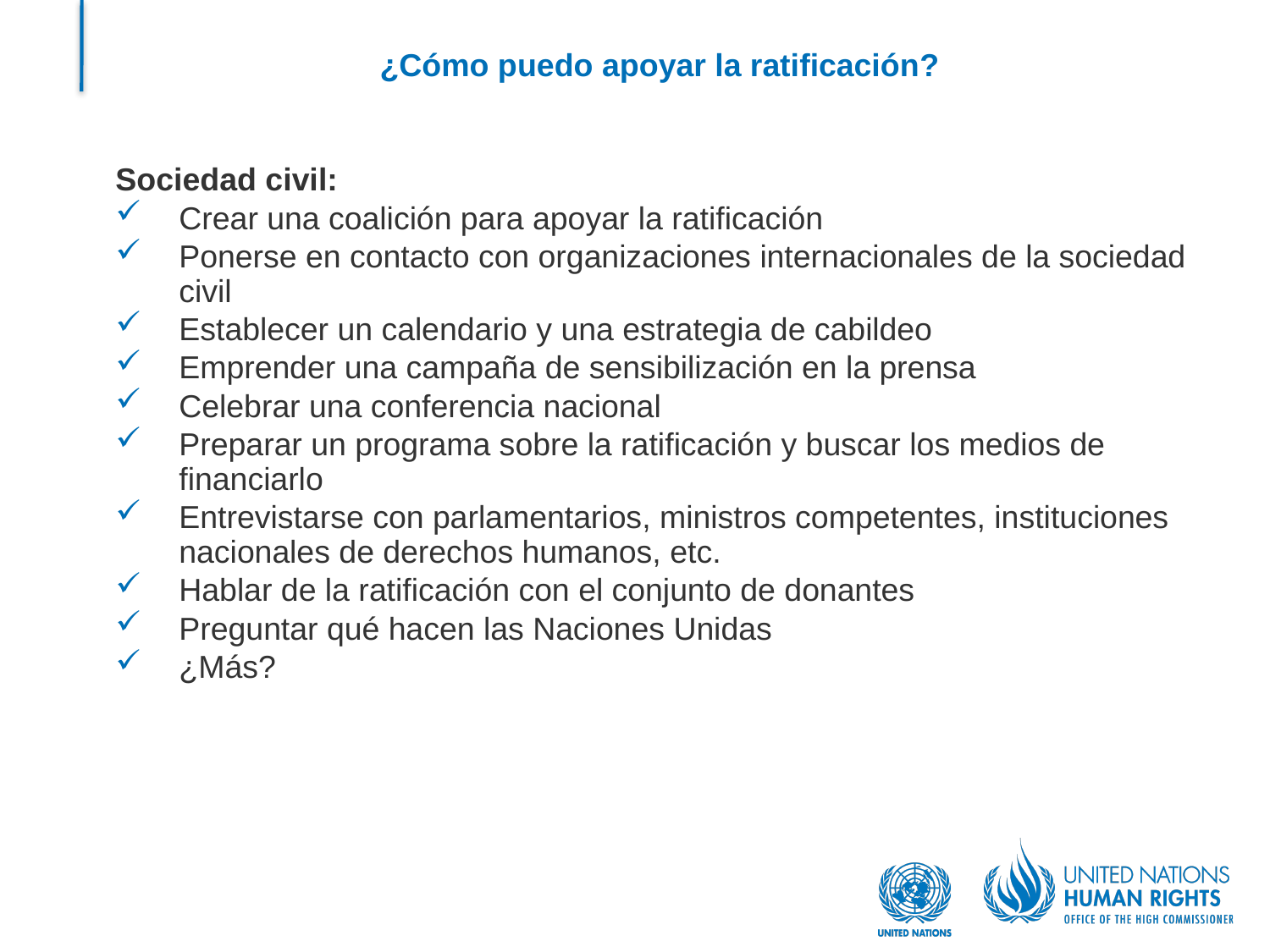

# ¿Cómo puedo apoyar la ratificación?
Sociedad civil:
Crear una coalición para apoyar la ratificación
Ponerse en contacto con organizaciones internacionales de la sociedad civil
Establecer un calendario y una estrategia de cabildeo
Emprender una campaña de sensibilización en la prensa
Celebrar una conferencia nacional
Preparar un programa sobre la ratificación y buscar los medios de financiarlo
Entrevistarse con parlamentarios, ministros competentes, instituciones nacionales de derechos humanos, etc.
Hablar de la ratificación con el conjunto de donantes
Preguntar qué hacen las Naciones Unidas
¿Más?